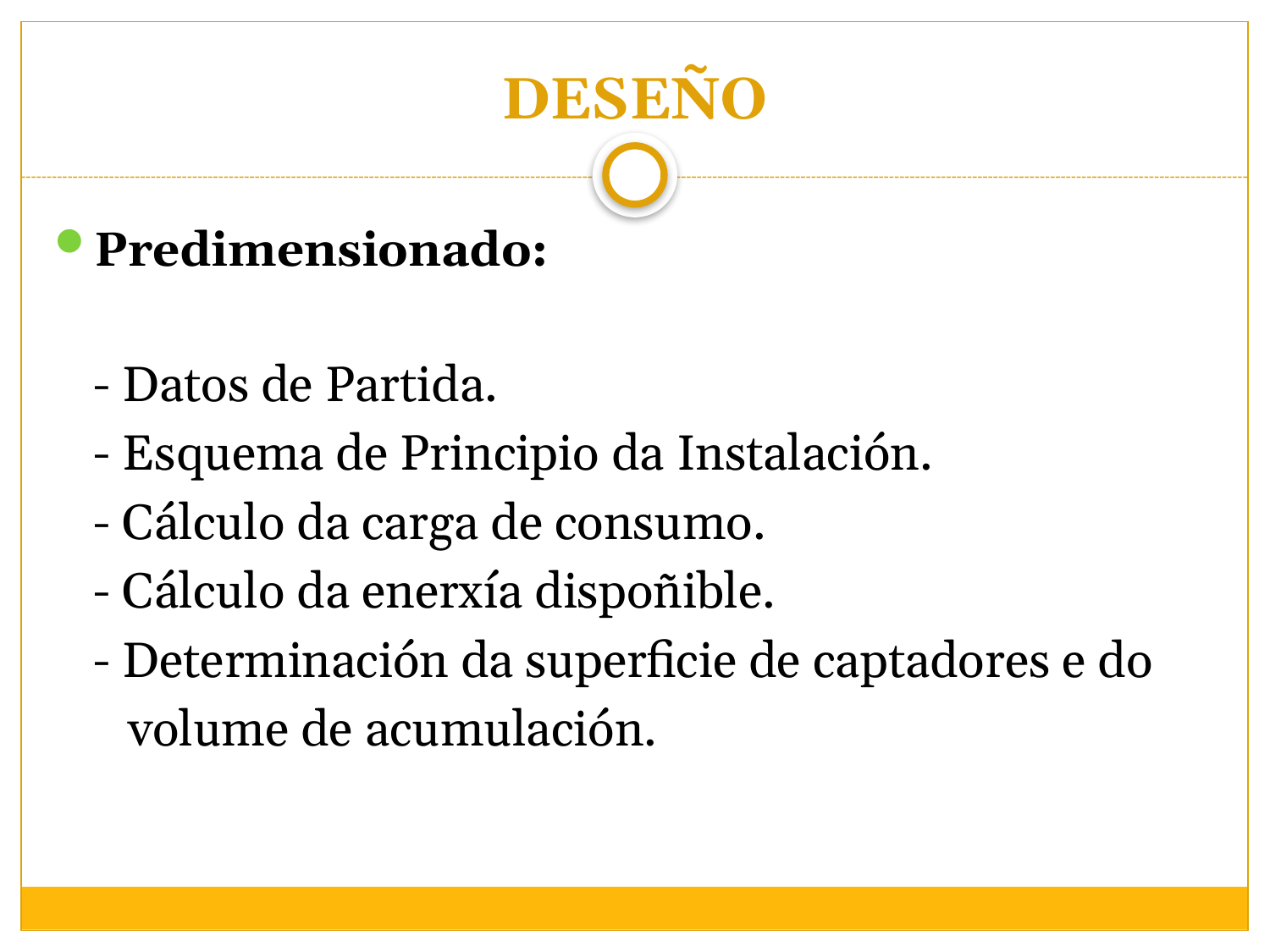

# DESEÑO
Predimensionado:

	- Datos de Partida.
	- Esquema de Principio da Instalación.
	- Cálculo da carga de consumo.
	- Cálculo da enerxía dispoñible.
	- Determinación da superficie de captadores e do
	   volume de acumulación.